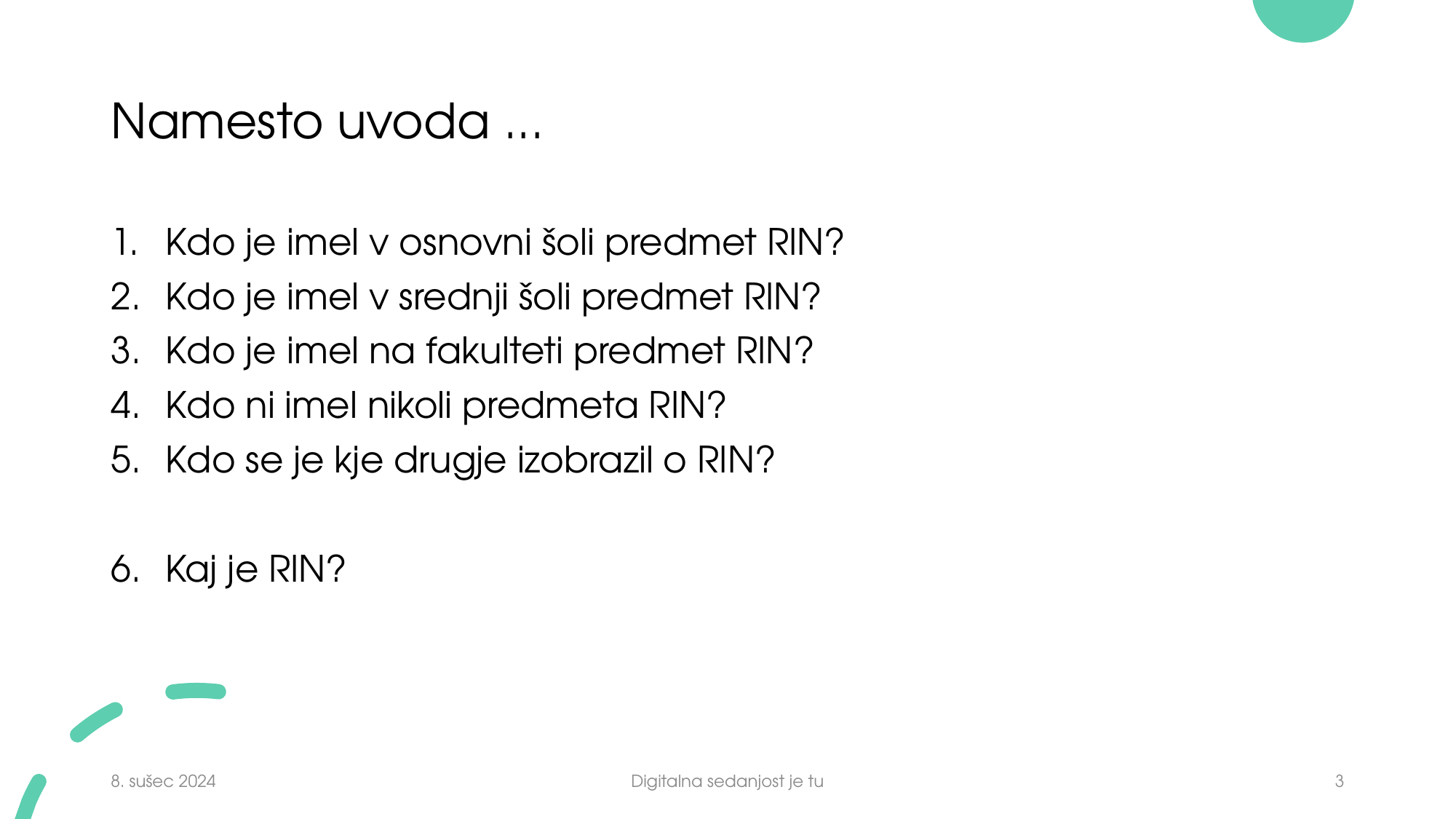

# Namesto uvoda ...
Kdo je imel v osnovni šoli predmet RIN?
Kdo je imel v srednji šoli predmet RIN?
Kdo je imel na fakulteti predmet RIN?
Kdo ni imel nikoli predmeta RIN?
Kdo se je kje drugje izobrazil o RIN?

Kaj je RIN?
8. sušec 2024
Digitalna sedanjost je tu
3